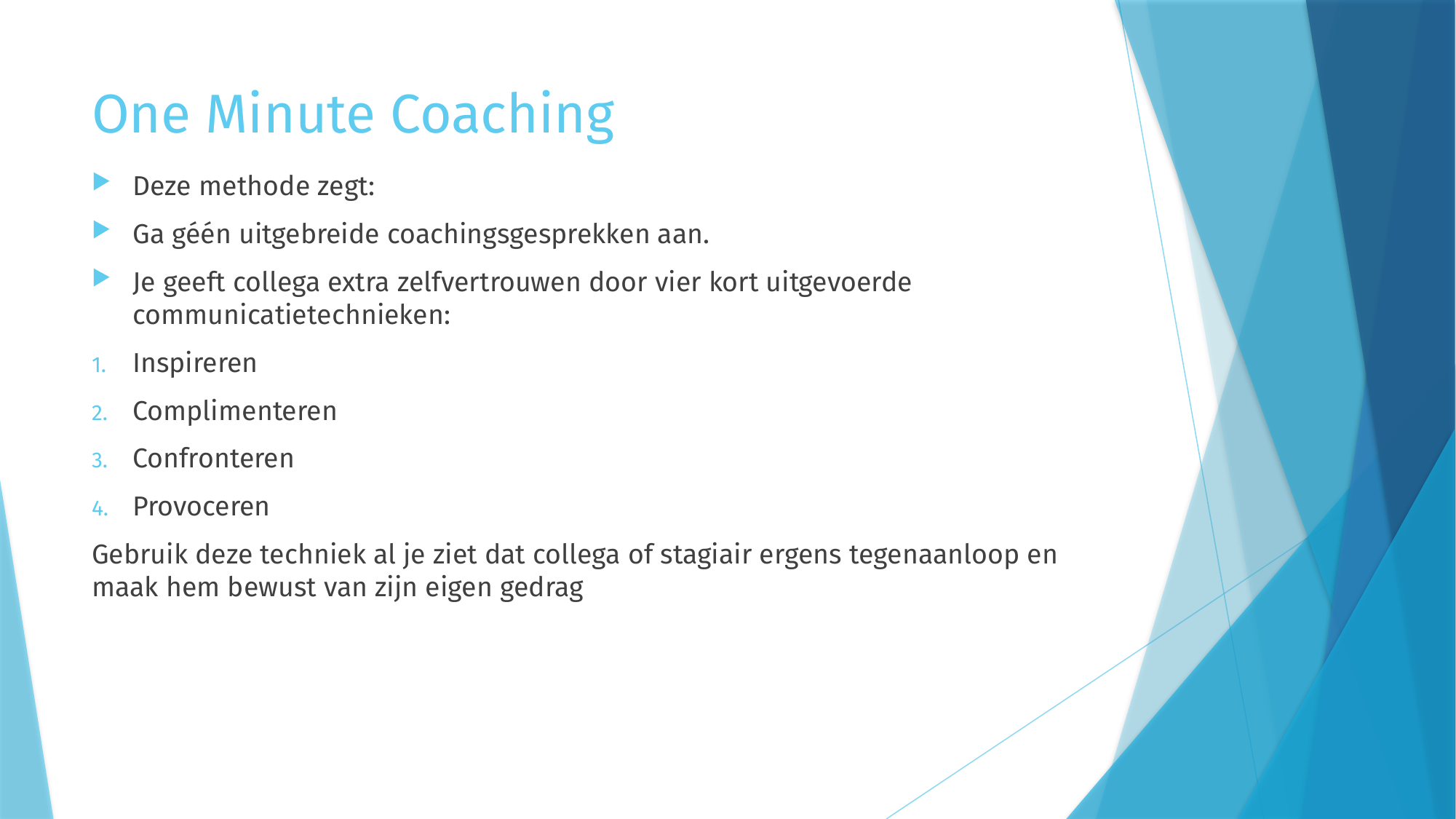

# One Minute Coaching
Deze methode zegt:
Ga géén uitgebreide coachingsgesprekken aan.
Je geeft collega extra zelfvertrouwen door vier kort uitgevoerde communicatietechnieken:
Inspireren
Complimenteren
Confronteren
Provoceren
Gebruik deze techniek al je ziet dat collega of stagiair ergens tegenaanloop en maak hem bewust van zijn eigen gedrag